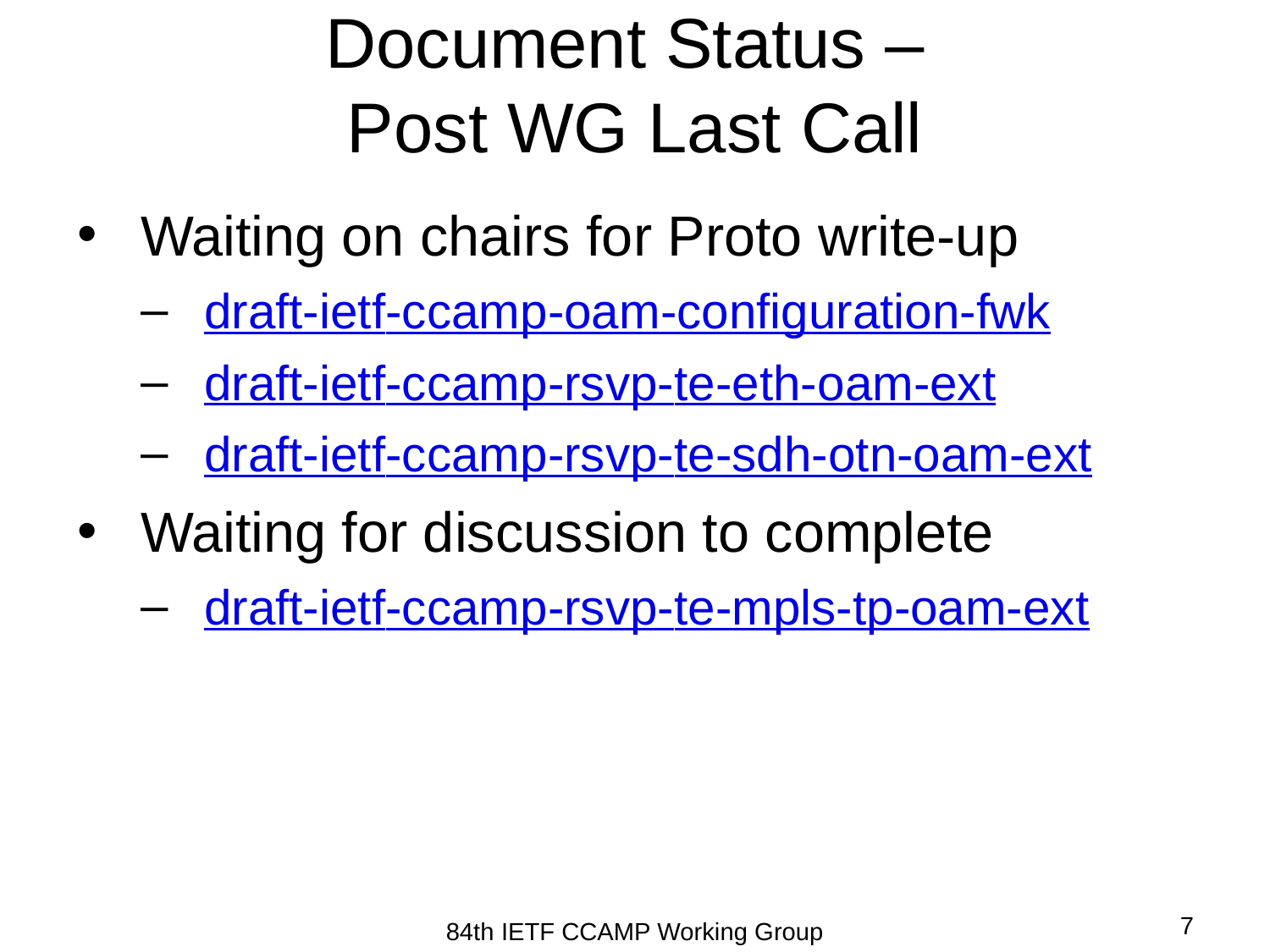

# Document Status – Post WG Last Call
Waiting on chairs for Proto write-up
draft-ietf-ccamp-oam-configuration-fwk
draft-ietf-ccamp-rsvp-te-eth-oam-ext
draft-ietf-ccamp-rsvp-te-sdh-otn-oam-ext
Waiting for discussion to complete
draft-ietf-ccamp-rsvp-te-mpls-tp-oam-ext
84th IETF CCAMP Working Group
7